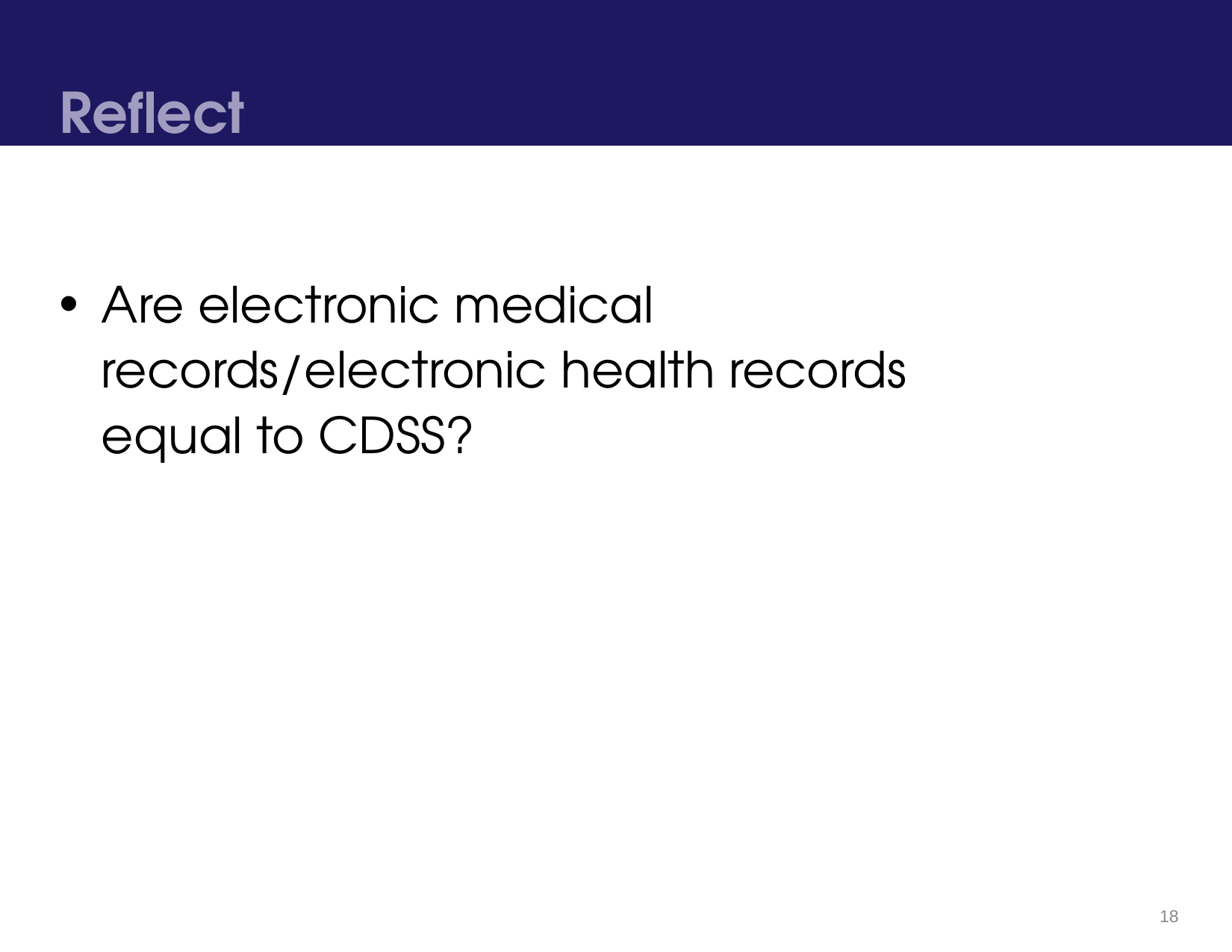

# Reflect
Are electronic medical records/electronic health records equal to CDSS?